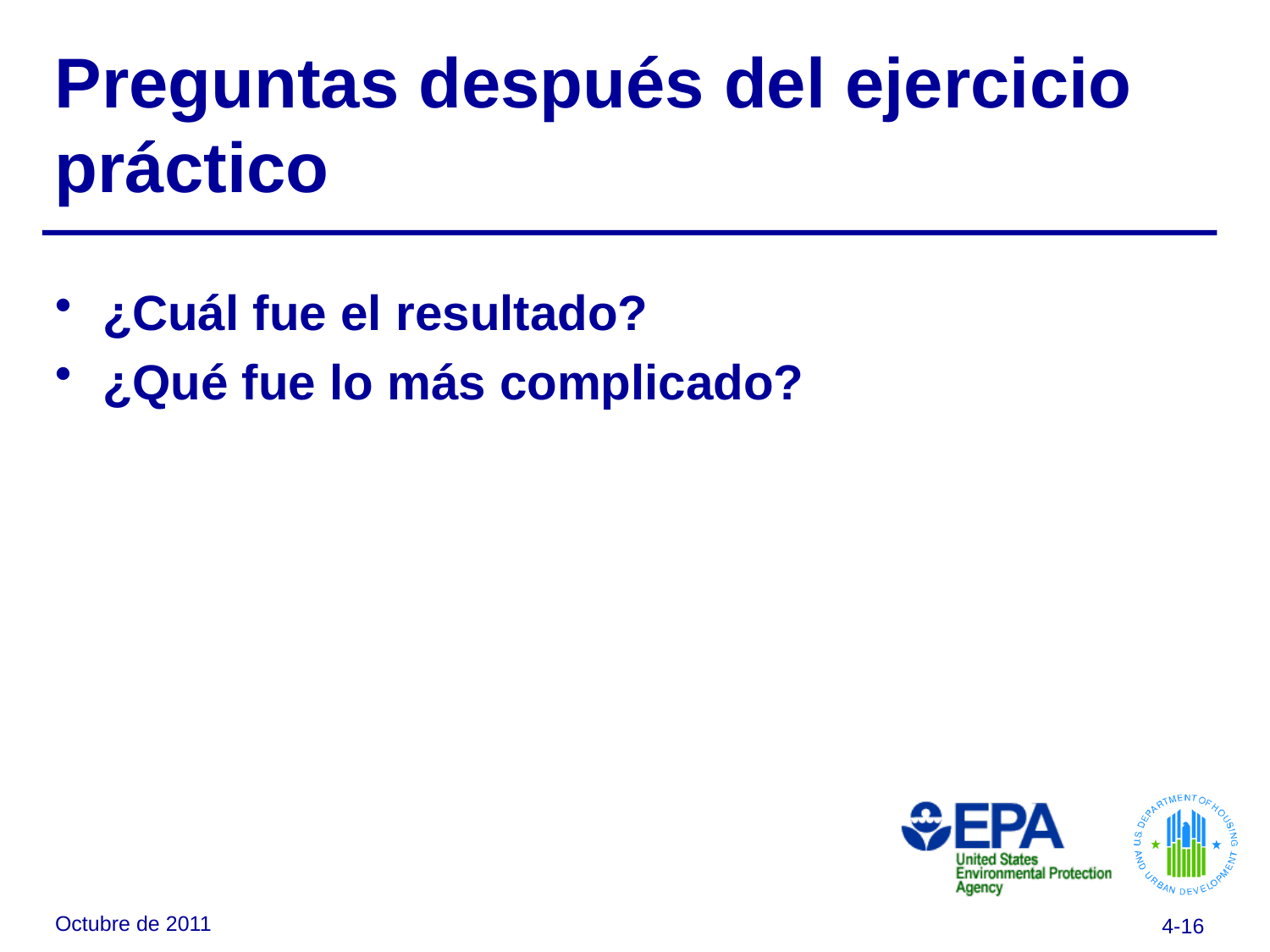

Preguntas después del ejercicio práctico
¿Cuál fue el resultado?
¿Qué fue lo más complicado?
Octubre de 2011
4-16